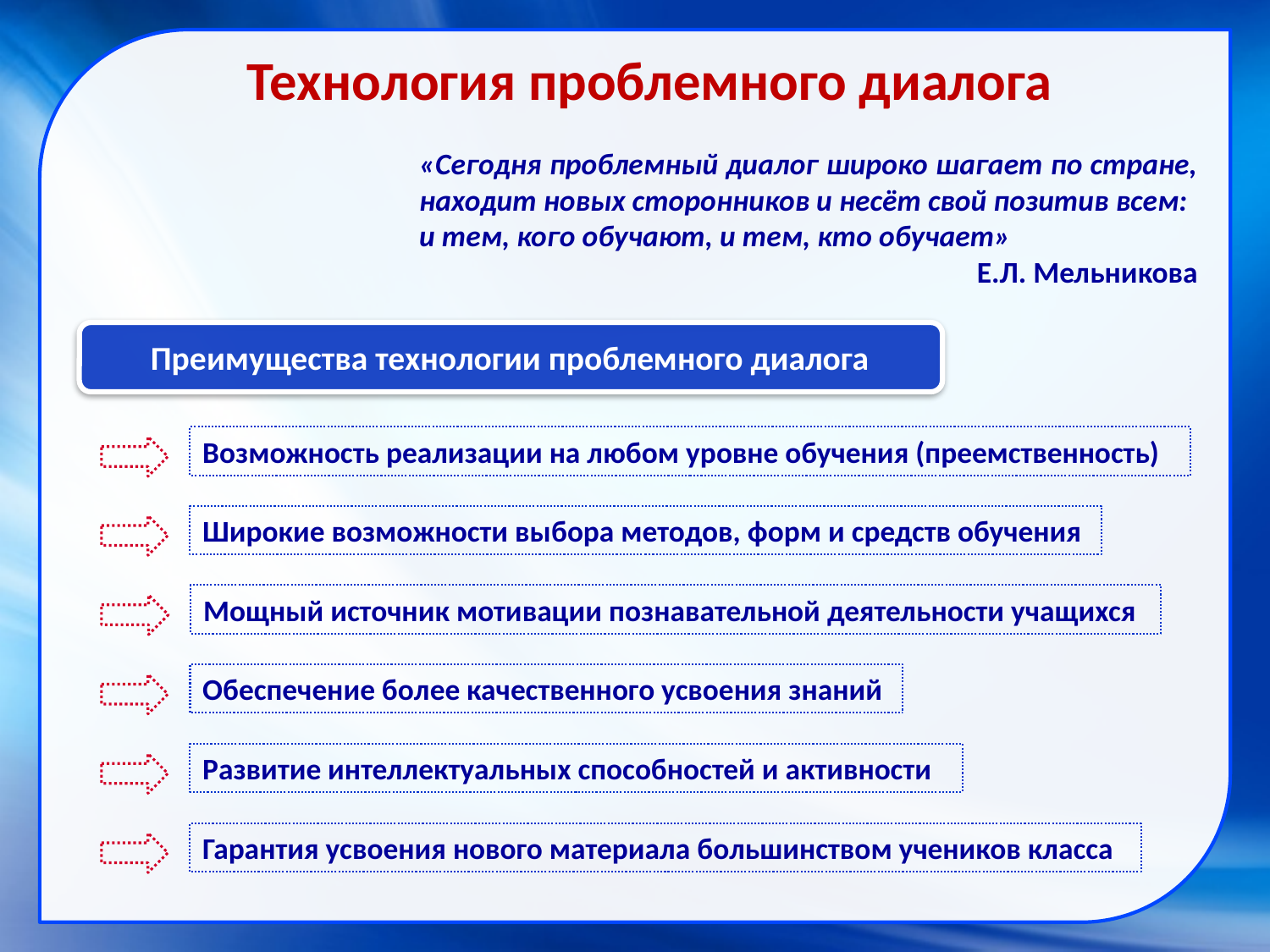

Технология проблемного диалога
«Сегодня проблемный диалог широко шагает по стране,
находит новых сторонников и несёт свой позитив всем:
и тем, кого обучают, и тем, кто обучает»
Е.Л. Мельникова
Преимущества технологии проблемного диалога

Возможность реализации на любом уровне обучения (преемственность)

Широкие возможности выбора методов, форм и средств обучения

Мощный источник мотивации познавательной деятельности учащихся

Обеспечение более качественного усвоения знаний

Развитие интеллектуальных способностей и активности

Гарантия усвоения нового материала большинством учеников класса